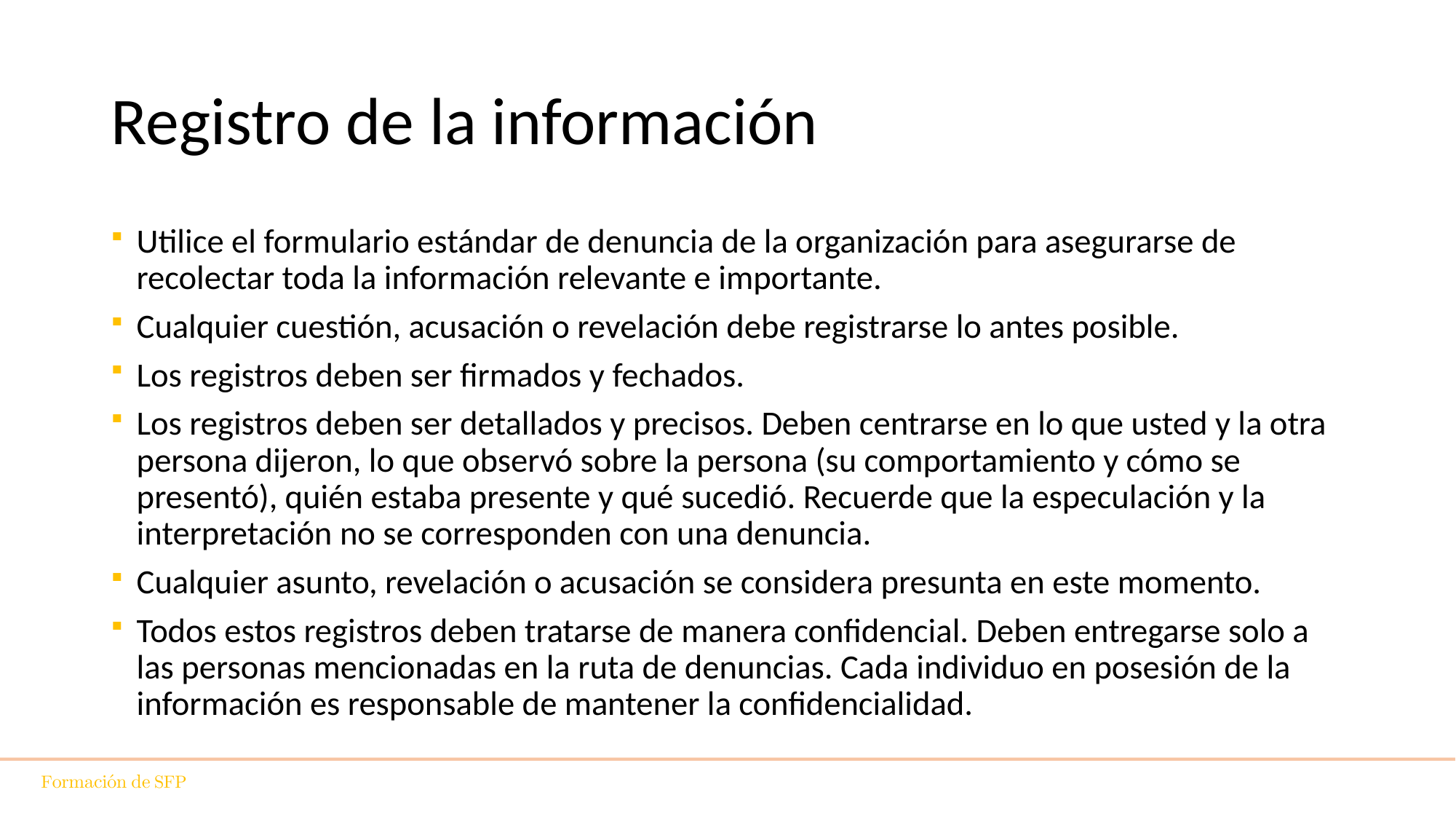

# Registro de la información
Utilice el formulario estándar de denuncia de la organización para asegurarse de recolectar toda la información relevante e importante.
Cualquier cuestión, acusación o revelación debe registrarse lo antes posible.
Los registros deben ser firmados y fechados.
Los registros deben ser detallados y precisos. Deben centrarse en lo que usted y la otra persona dijeron, lo que observó sobre la persona (su comportamiento y cómo se presentó), quién estaba presente y qué sucedió. Recuerde que la especulación y la interpretación no se corresponden con una denuncia.
Cualquier asunto, revelación o acusación se considera presunta en este momento.
Todos estos registros deben tratarse de manera confidencial. Deben entregarse solo a las personas mencionadas en la ruta de denuncias. Cada individuo en posesión de la información es responsable de mantener la confidencialidad.
Formación de SFP